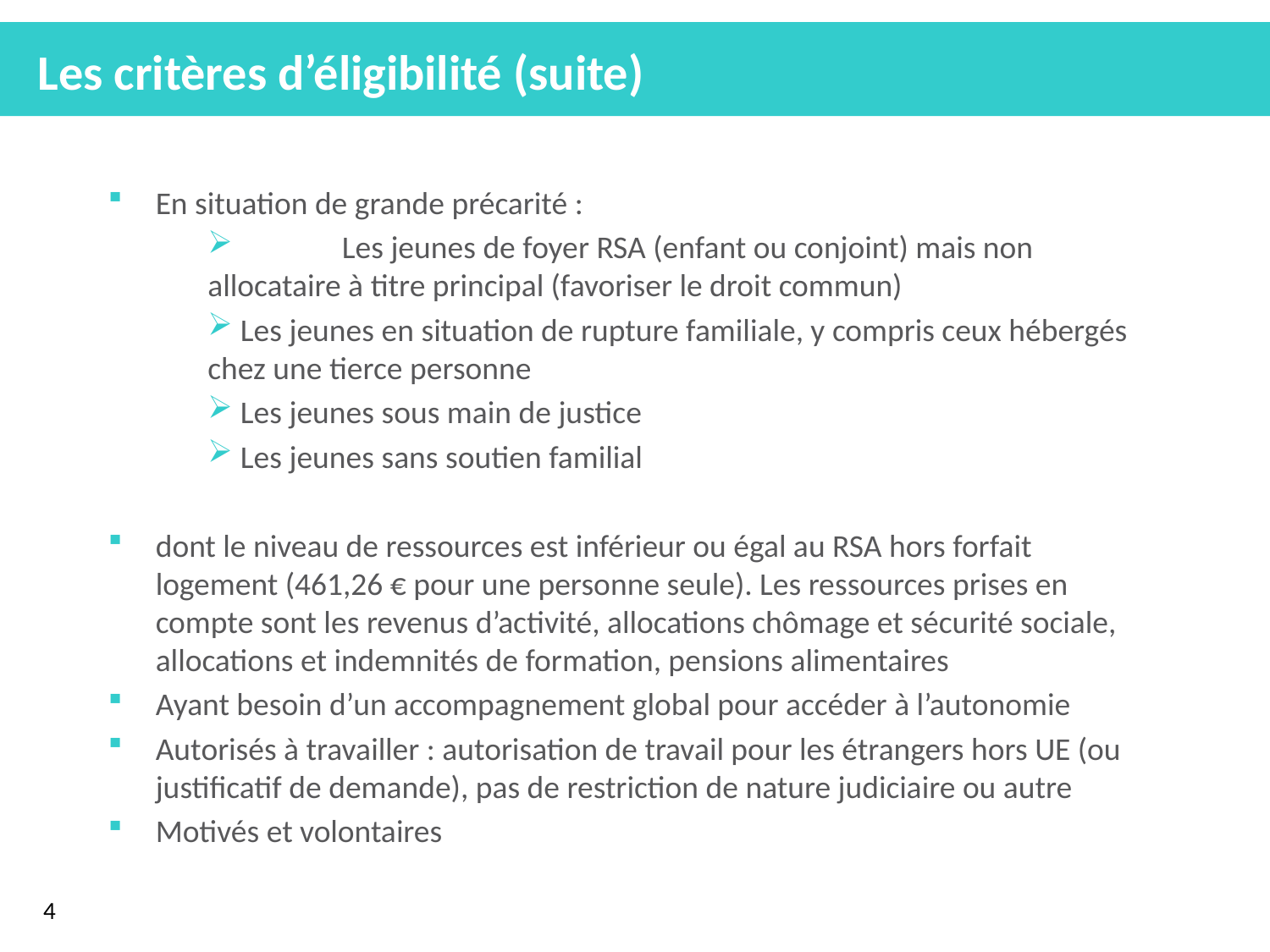

Les critères d’éligibilité (suite)
En situation de grande précarité :
	 Les jeunes de foyer RSA (enfant ou conjoint) mais non allocataire à titre principal (favoriser le droit commun)
 Les jeunes en situation de rupture familiale, y compris ceux hébergés chez une tierce personne
 Les jeunes sous main de justice
 Les jeunes sans soutien familial

dont le niveau de ressources est inférieur ou égal au RSA hors forfait logement (461,26 € pour une personne seule). Les ressources prises en compte sont les revenus d’activité, allocations chômage et sécurité sociale, allocations et indemnités de formation, pensions alimentaires
Ayant besoin d’un accompagnement global pour accéder à l’autonomie
Autorisés à travailler : autorisation de travail pour les étrangers hors UE (ou justificatif de demande), pas de restriction de nature judiciaire ou autre
Motivés et volontaires

4